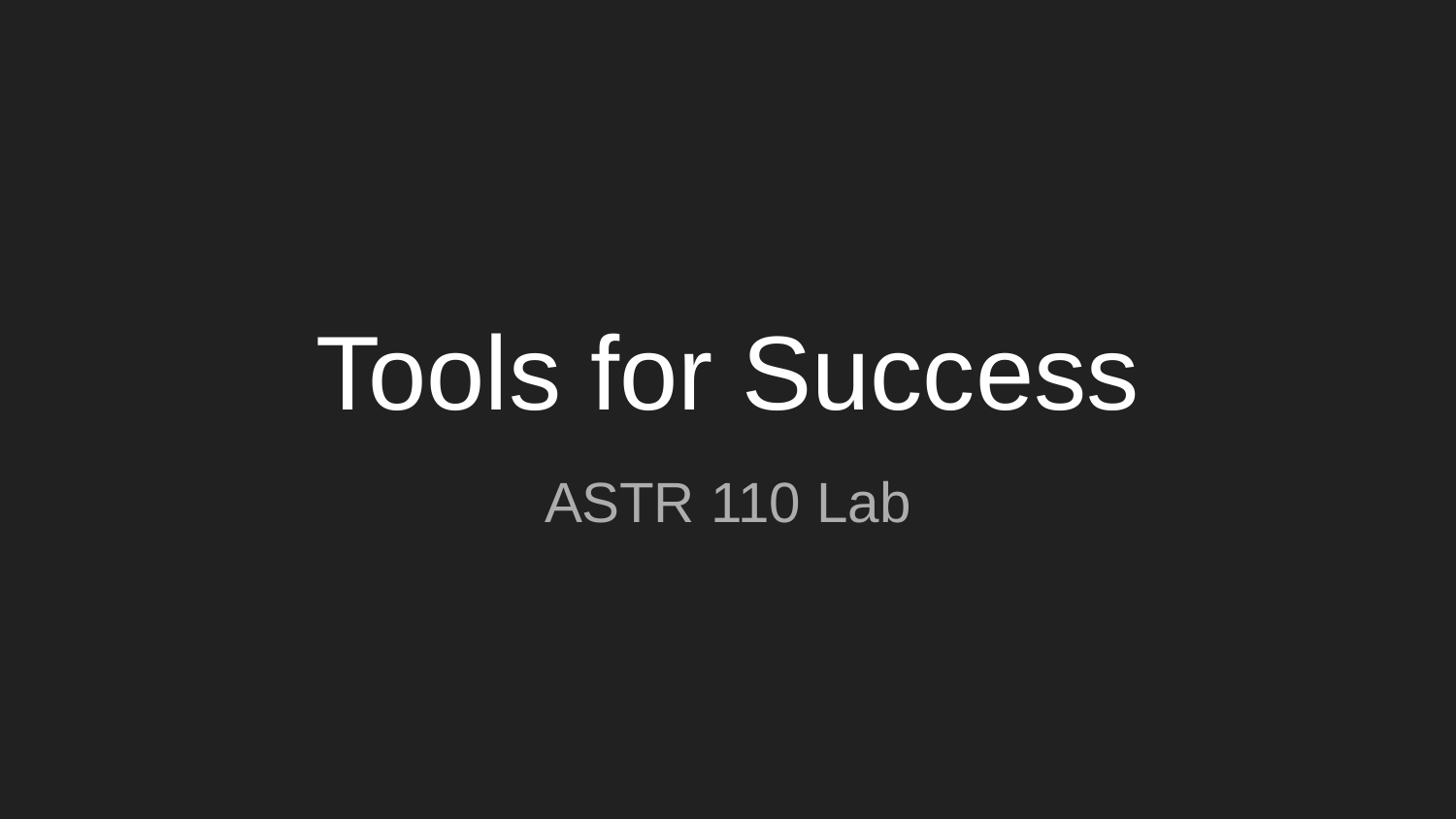

# Tools for Success
ASTR 110 Lab